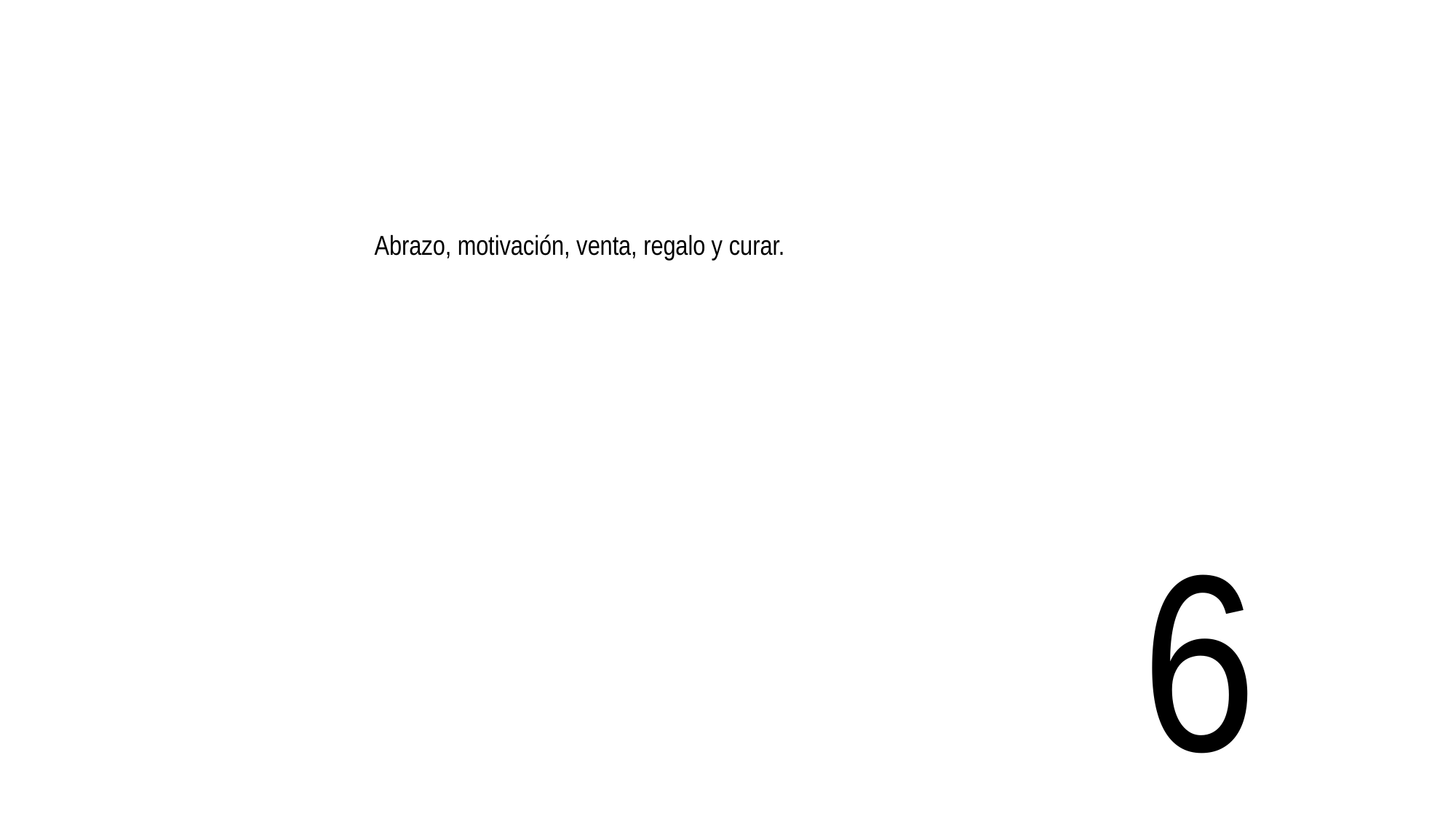

Abrazo, motivación, venta, regalo y curar.
6